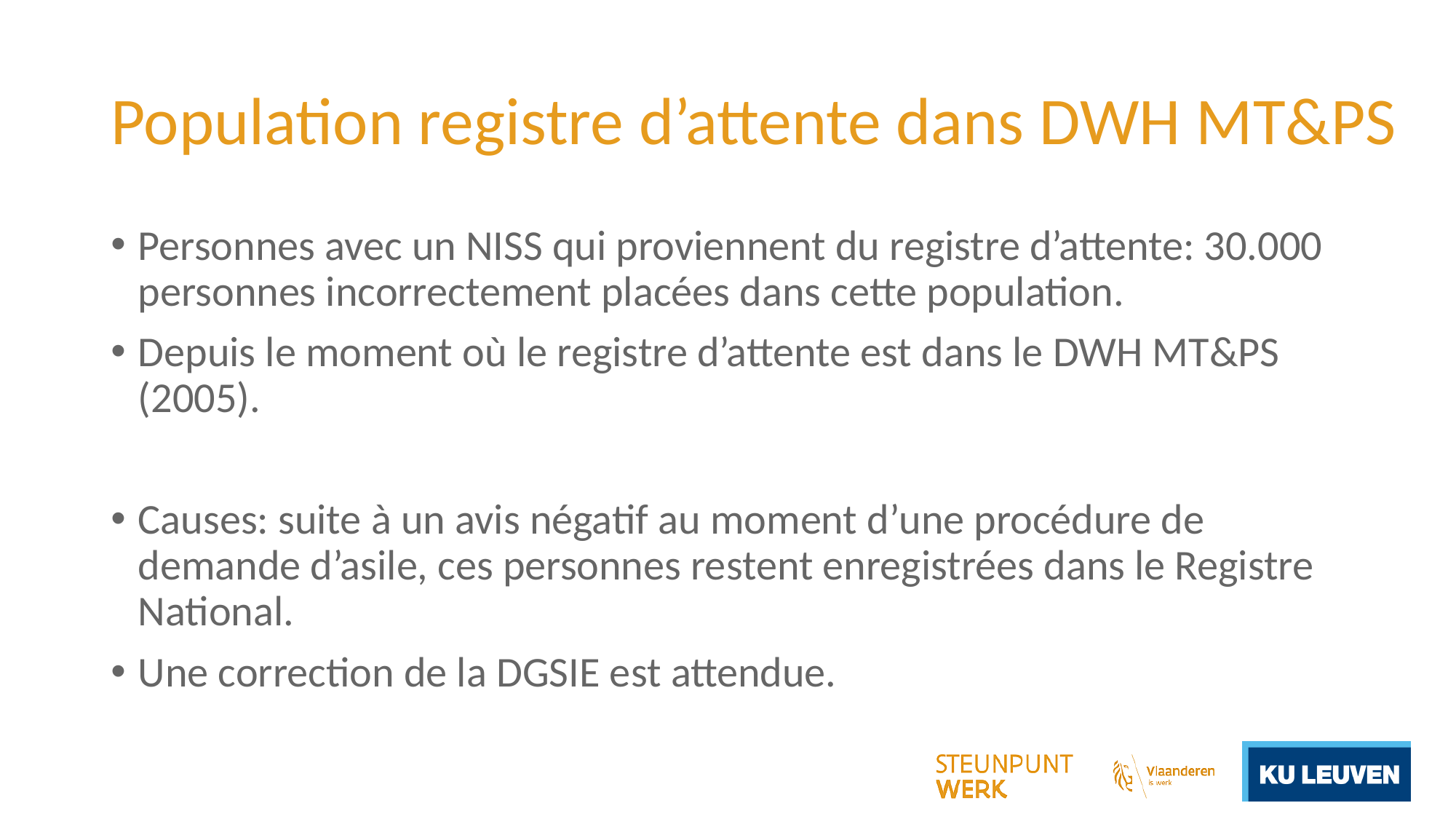

# Population registre d’attente dans DWH MT&PS
Personnes avec un NISS qui proviennent du registre d’attente: 30.000 personnes incorrectement placées dans cette population.
Depuis le moment où le registre d’attente est dans le DWH MT&PS (2005).

Causes: suite à un avis négatif au moment d’une procédure de demande d’asile, ces personnes restent enregistrées dans le Registre National.
Une correction de la DGSIE est attendue.